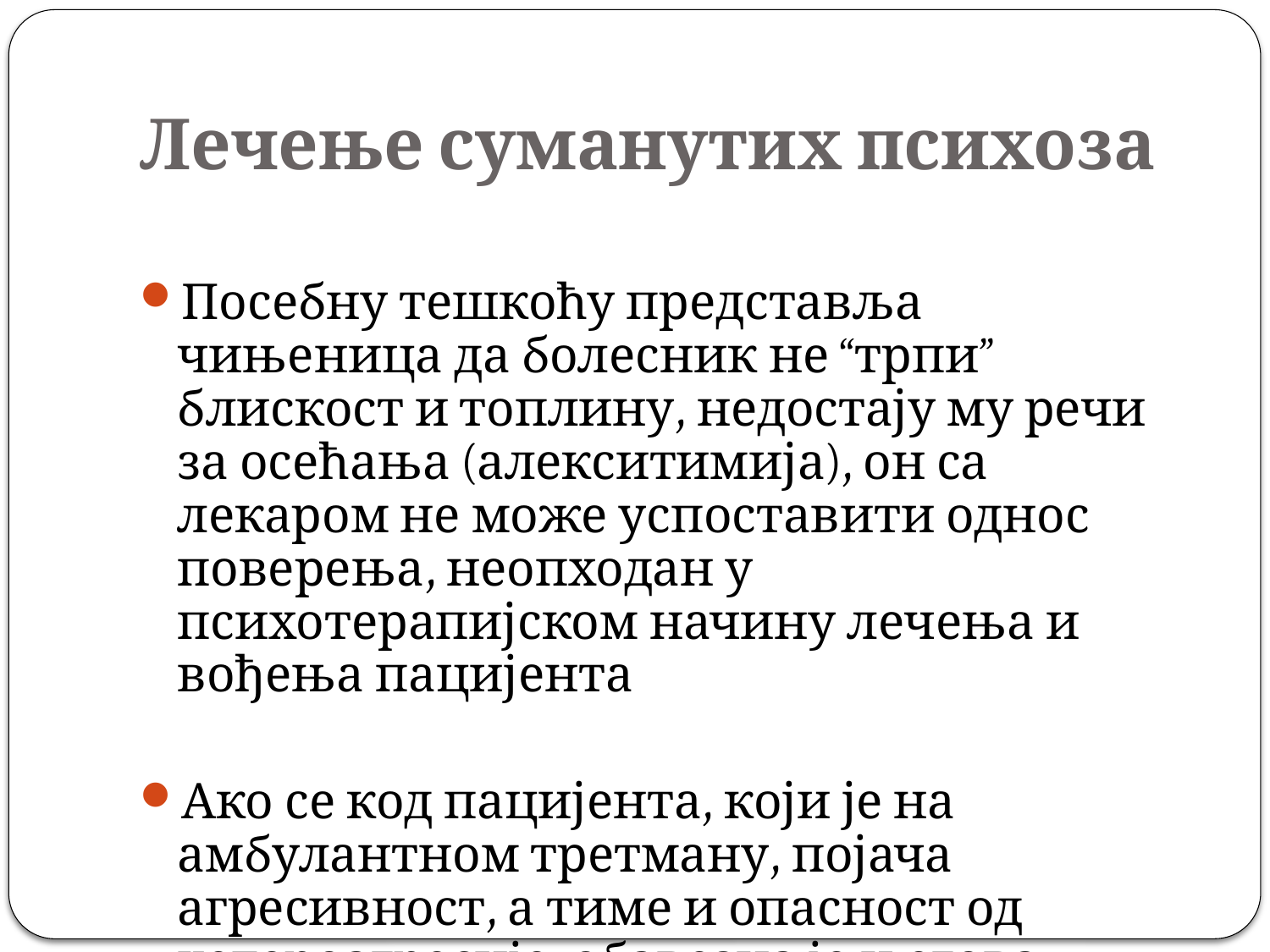

# Лечење суманутих психоза

Посебну тешкоћу представља чињеница да болесник не “трпи” блискост и топлину, недостају му речи за осећања (алекситимија), он са лекаром не може успоставити однос поверења, неопходан у психотерапијском начину лечења и вођења пацијента

Ако се код пацијента, који је на амбулантном третману, појача агресивност, а тиме и опасност од хетероагресије, обавезна је његова хоспитализација